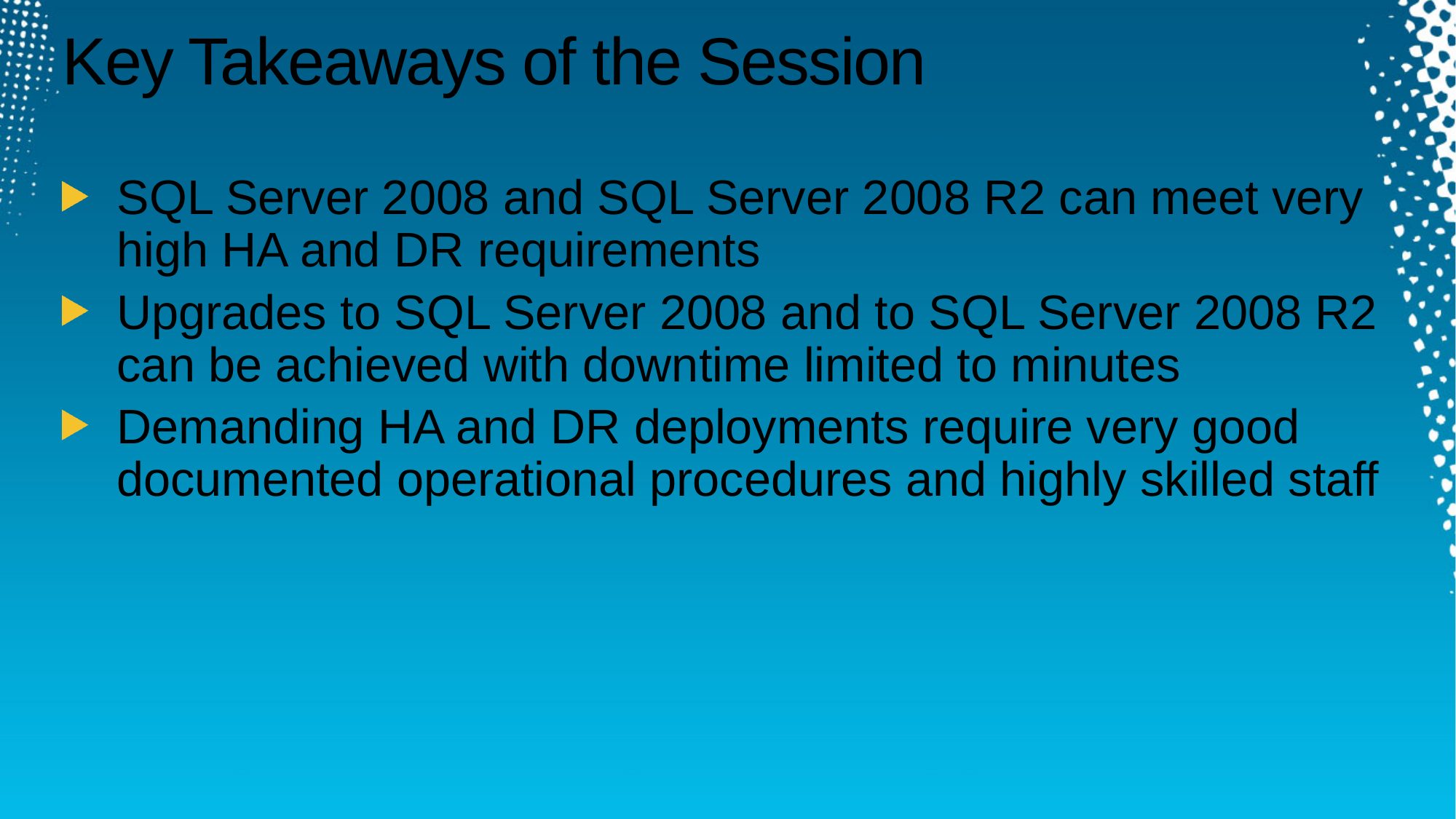

# Key Takeaways of the Session
SQL Server 2008 and SQL Server 2008 R2 can meet very high HA and DR requirements
Upgrades to SQL Server 2008 and to SQL Server 2008 R2 can be achieved with downtime limited to minutes
Demanding HA and DR deployments require very good documented operational procedures and highly skilled staff